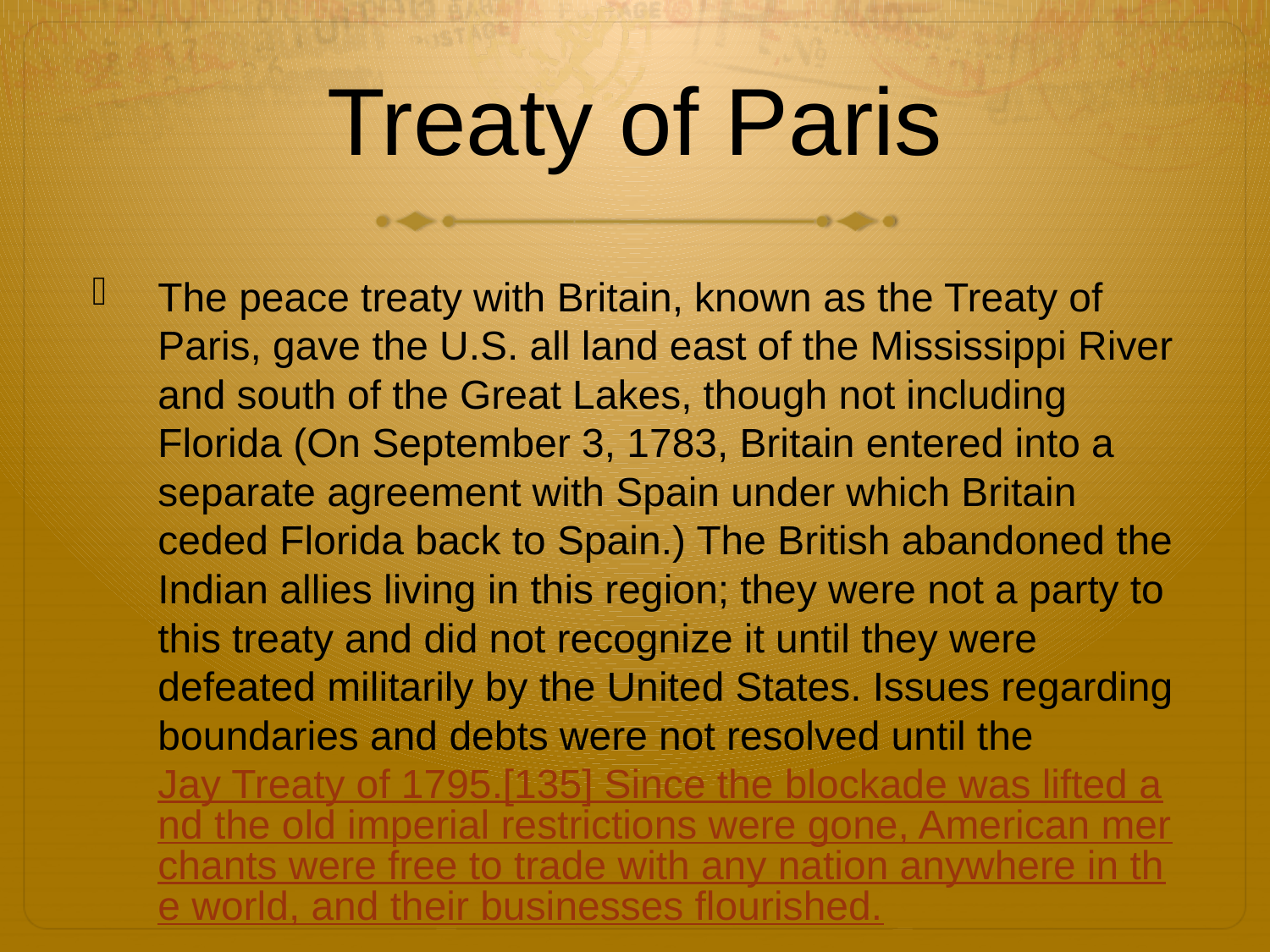

# Treaty of Paris
The peace treaty with Britain, known as the Treaty of Paris, gave the U.S. all land east of the Mississippi River and south of the Great Lakes, though not including Florida (On September 3, 1783, Britain entered into a separate agreement with Spain under which Britain ceded Florida back to Spain.) The British abandoned the Indian allies living in this region; they were not a party to this treaty and did not recognize it until they were defeated militarily by the United States. Issues regarding boundaries and debts were not resolved until the Jay Treaty of 1795.[135] Since the blockade was lifted and the old imperial restrictions were gone, American merchants were free to trade with any nation anywhere in the world, and their businesses flourished.